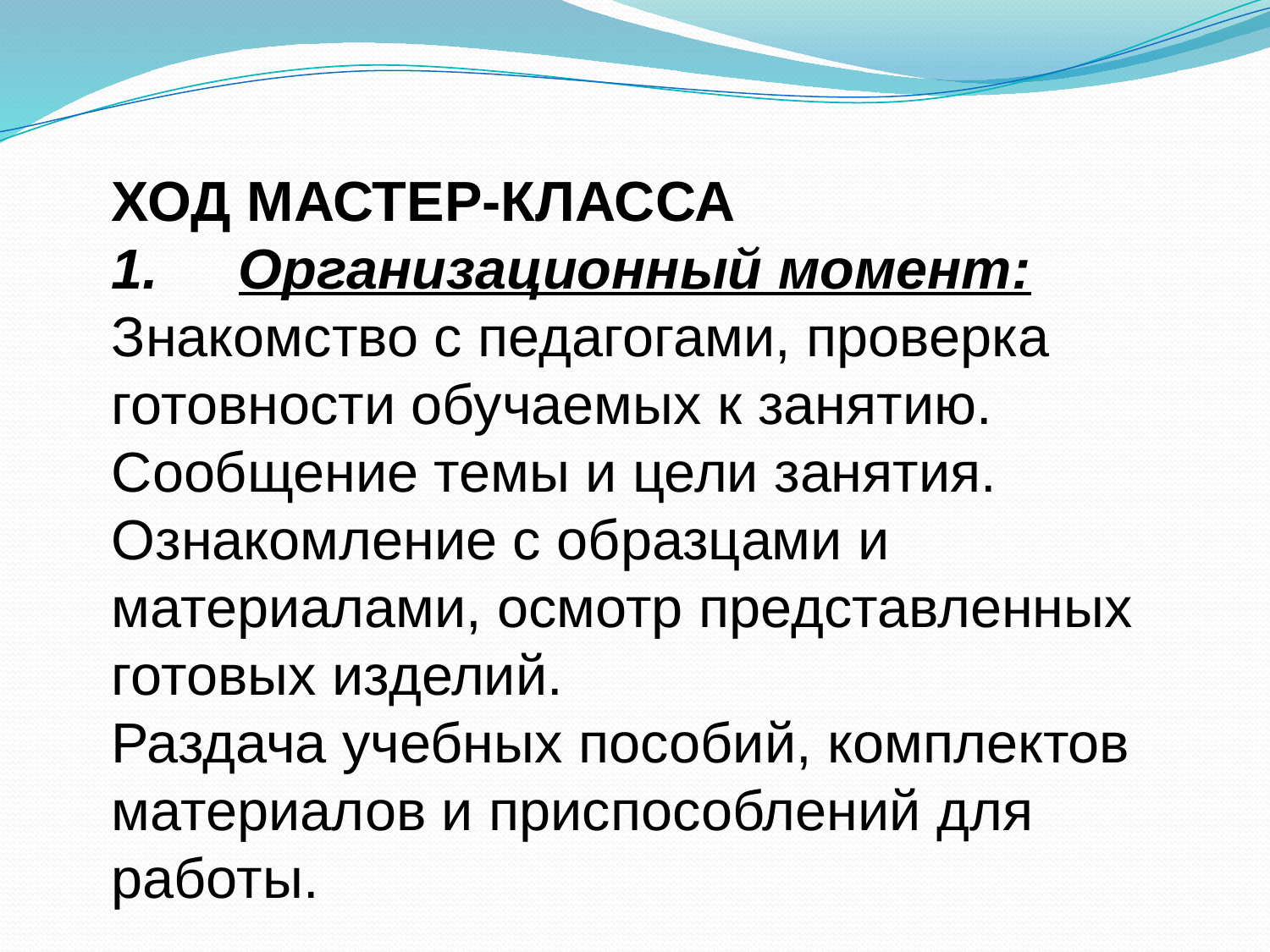

Ход мастер-класса
1.	Организационный момент:
Знакомство с педагогами, проверка готовности обучаемых к занятию.
Сообщение темы и цели занятия.
Ознакомление с образцами и материалами, осмотр представленных готовых изделий.
Раздача учебных пособий, комплектов материалов и приспособлений для работы.